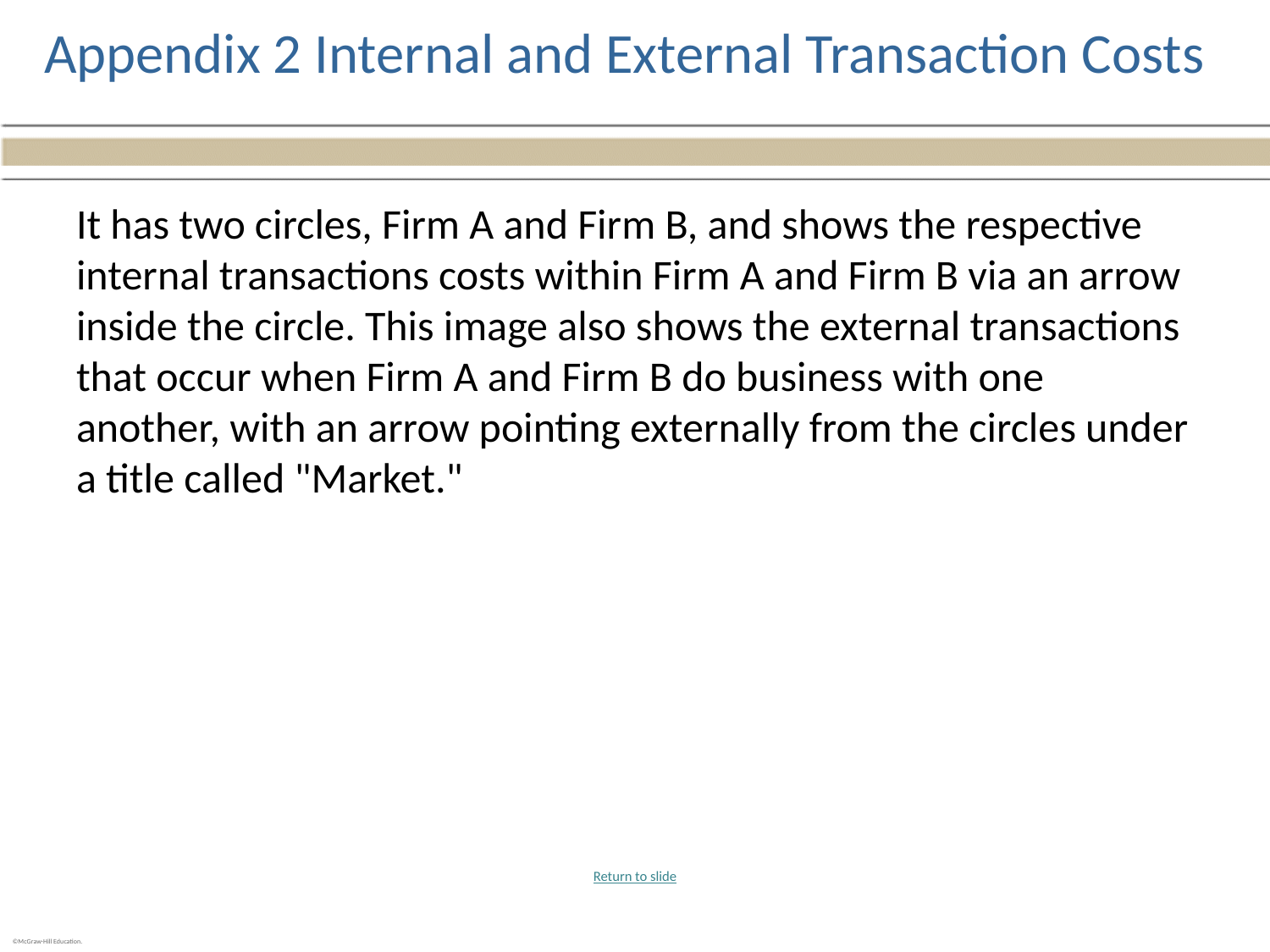

# Appendix 2 Internal and External Transaction Costs
It has two circles, Firm A and Firm B, and shows the respective internal transactions costs within Firm A and Firm B via an arrow inside the circle. This image also shows the external transactions that occur when Firm A and Firm B do business with one another, with an arrow pointing externally from the circles under a title called "Market."
Return to slide